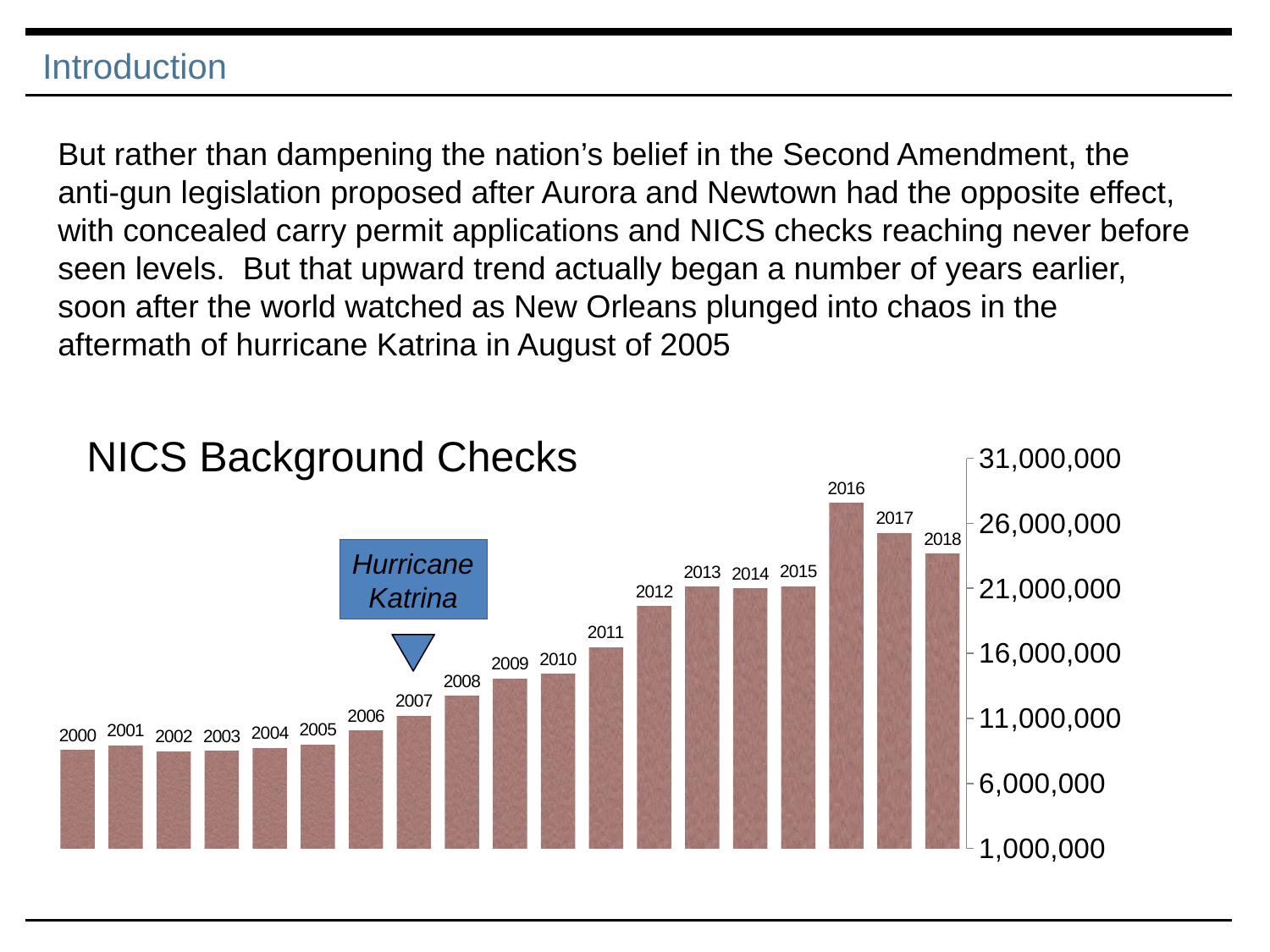

# Introduction
But rather than dampening the nation’s belief in the Second Amendment, the anti-gun legislation proposed after Aurora and Newtown had the opposite effect, with concealed carry permit applications and NICS checks reaching never before seen levels.  But that upward trend actually began a number of years earlier, soon after the world watched as New Orleans plunged into chaos in the aftermath of hurricane Katrina in August of 2005

### Chart:

| Category | NICS Checks |
|---|---|
| 2000.0 | 8543037.0 |
| 2001.0 | 8910191.0 |
| 2002.0 | 8454322.0 |
| 2003.0 | 8481588.0 |
| 2004.0 | 8687671.0 |
| 2005.0 | 8952945.0 |
| 2006.0 | 10036933.0 |
| 2007.0 | 11177335.0 |
| 2008.0 | 12709023.0 |
| 2009.0 | 14033824.0 |
| 2010.0 | 14409616.0 |
| 2011.0 | 16454951.0 |
| 2012.0 | 19592303.0 |
| 2013.0 | 21093273.0 |
| 2014.0 | 20968547.0 |
| 2015.0 | 21141970.0 |
| 2016.0 | 27538673.0 |
| 2017.0 | 25235215.0 |
| 2018.0 | 23638551.0 |
NICS Background Checks
Hurricane
Katrina